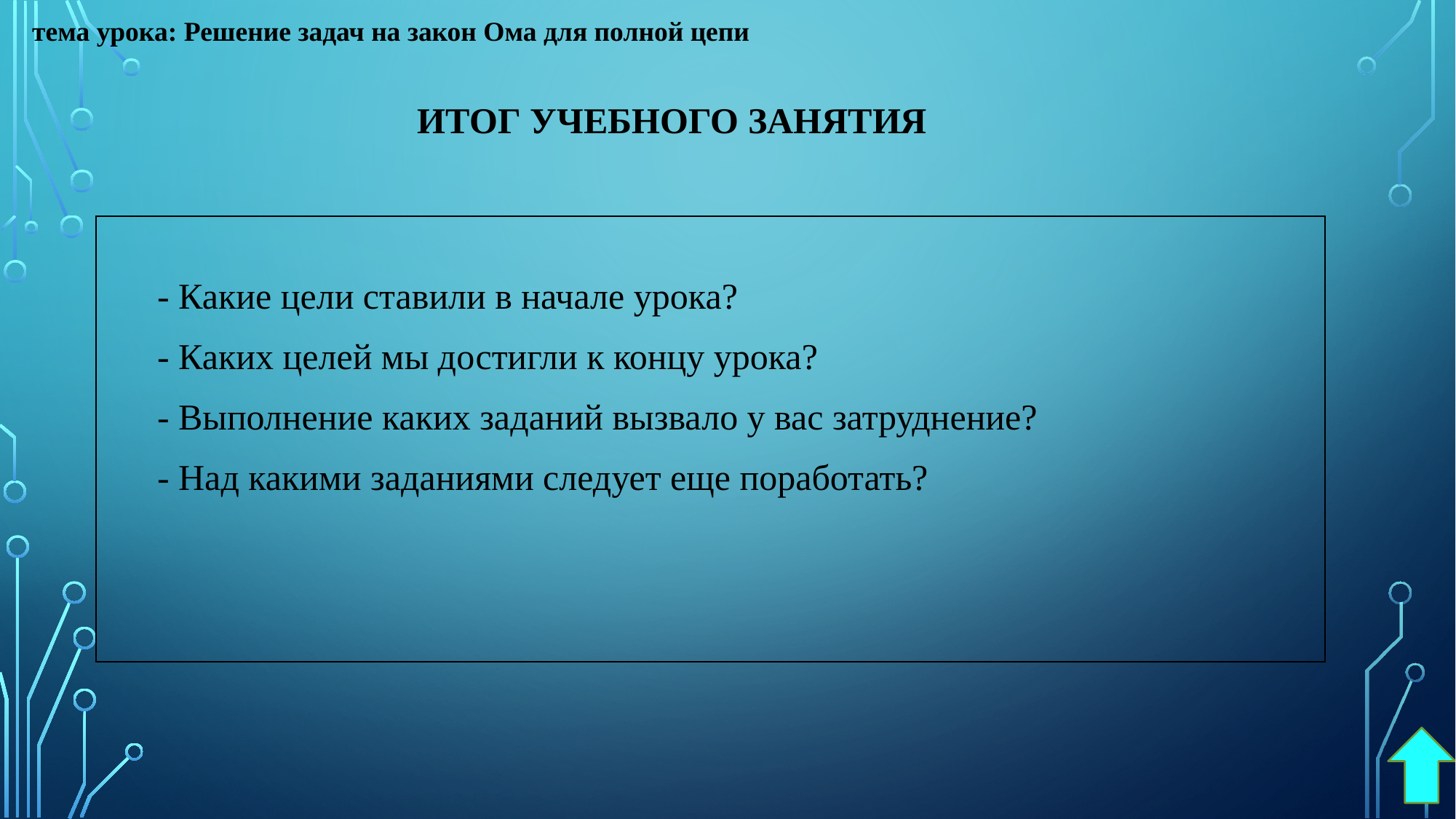

тема урока: Решение задач на закон Ома для полной цепи
ИТОГ УЧЕБНОГО ЗАНЯТИЯ
| - Какие цели ставили в начале урока? - Каких целей мы достигли к концу урока? - Выполнение каких заданий вызвало у вас затруднение? - Над какими заданиями следует еще поработать? |
| --- |